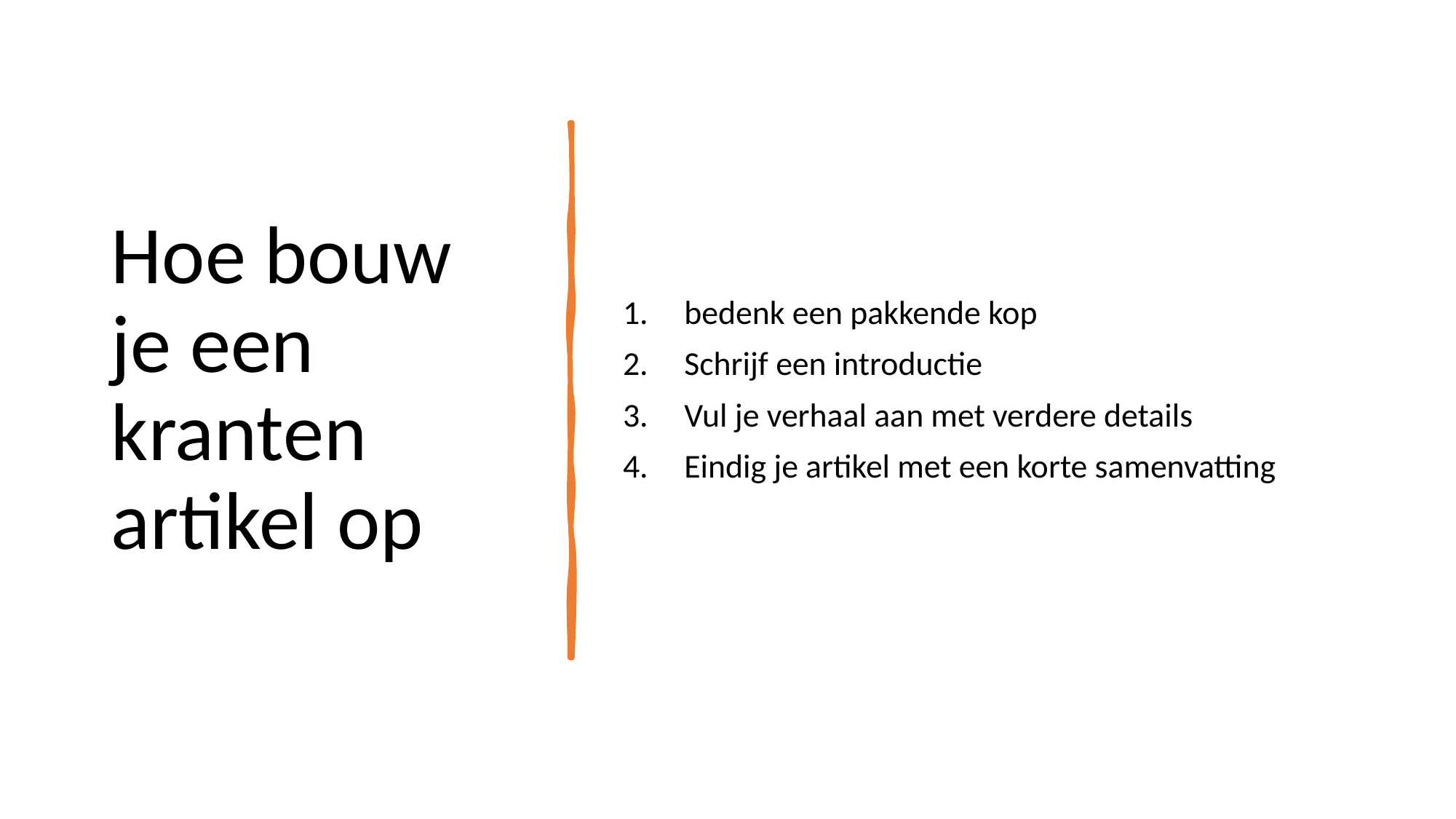

# Hoe bouw je een kranten artikel op
bedenk een pakkende kop
Schrijf een introductie
Vul je verhaal aan met verdere details
Eindig je artikel met een korte samenvatting